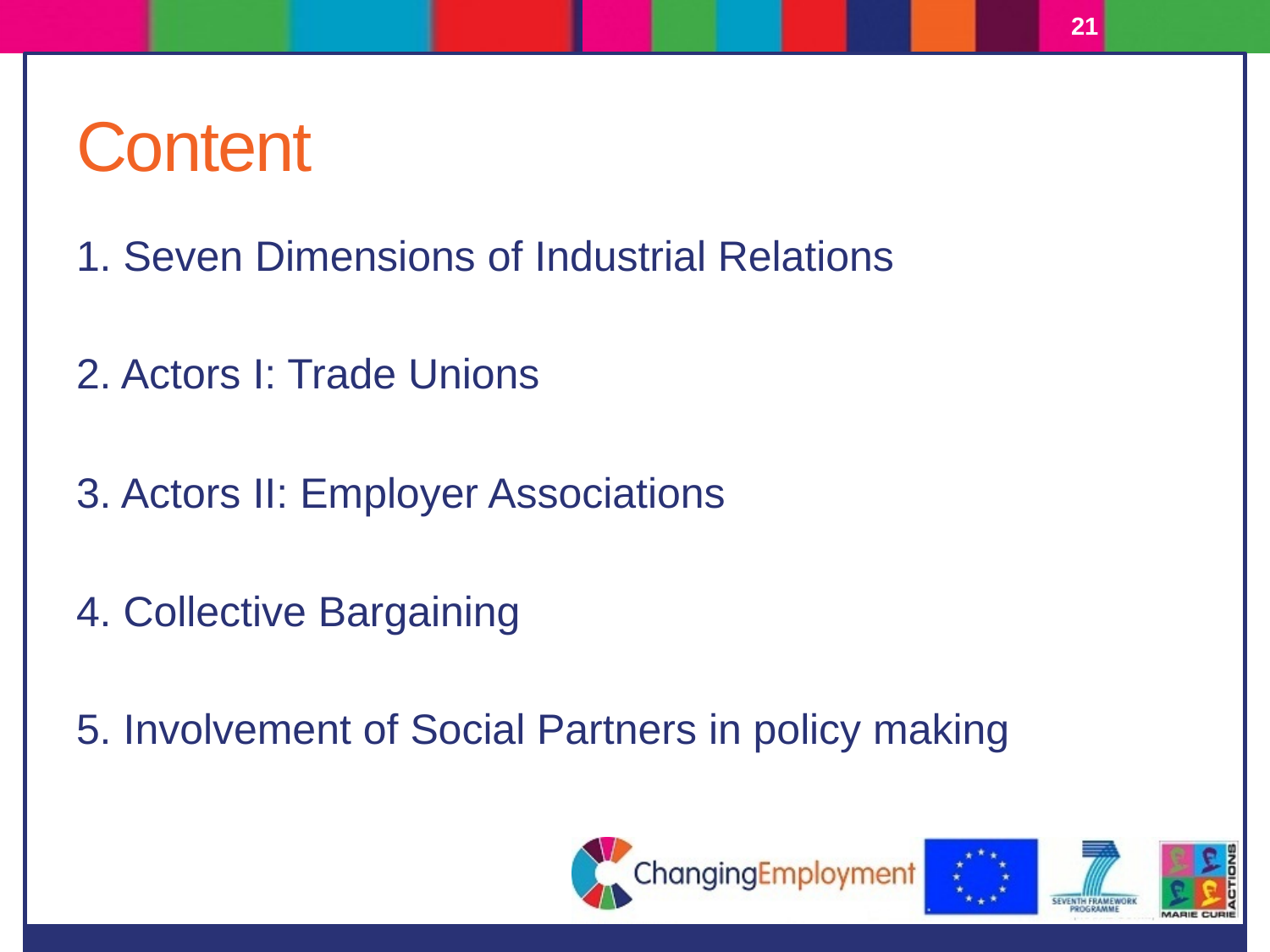

21
# Content
1. Seven Dimensions of Industrial Relations

2. Actors I: Trade Unions

3. Actors II: Employer Associations

4. Collective Bargaining

5. Involvement of Social Partners in policy making